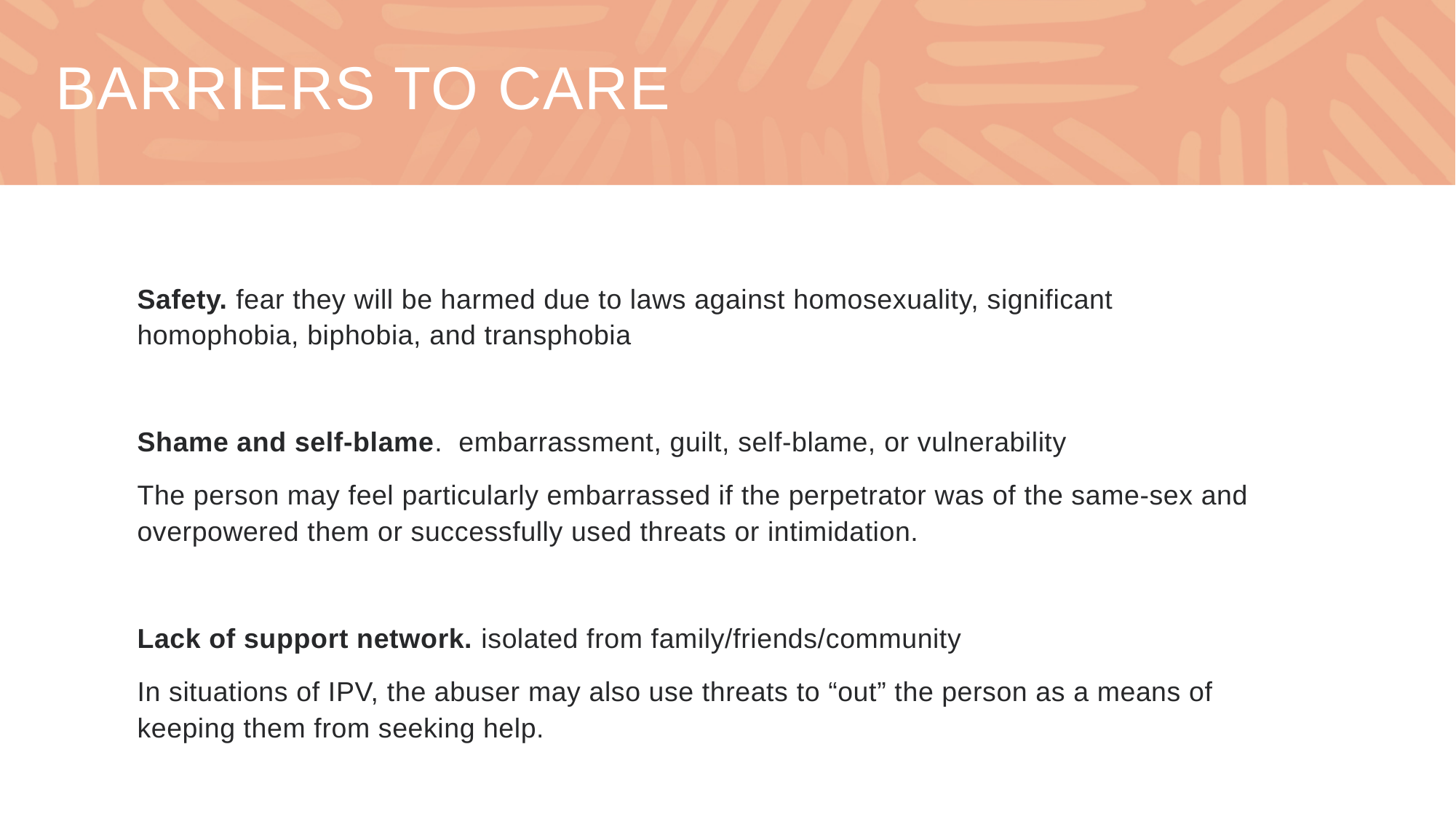

# Barriers to care
Safety. fear they will be harmed due to laws against homosexuality, significant homophobia, biphobia, and transphobia

Shame and self-blame.  embarrassment, guilt, self-blame, or vulnerability
The person may feel particularly embarrassed if the perpetrator was of the same-sex and overpowered them or successfully used threats or intimidation.

Lack of support network.  isolated from family/friends/community
In situations of IPV, the abuser may also use threats to “out” the person as a means of keeping them from seeking help.